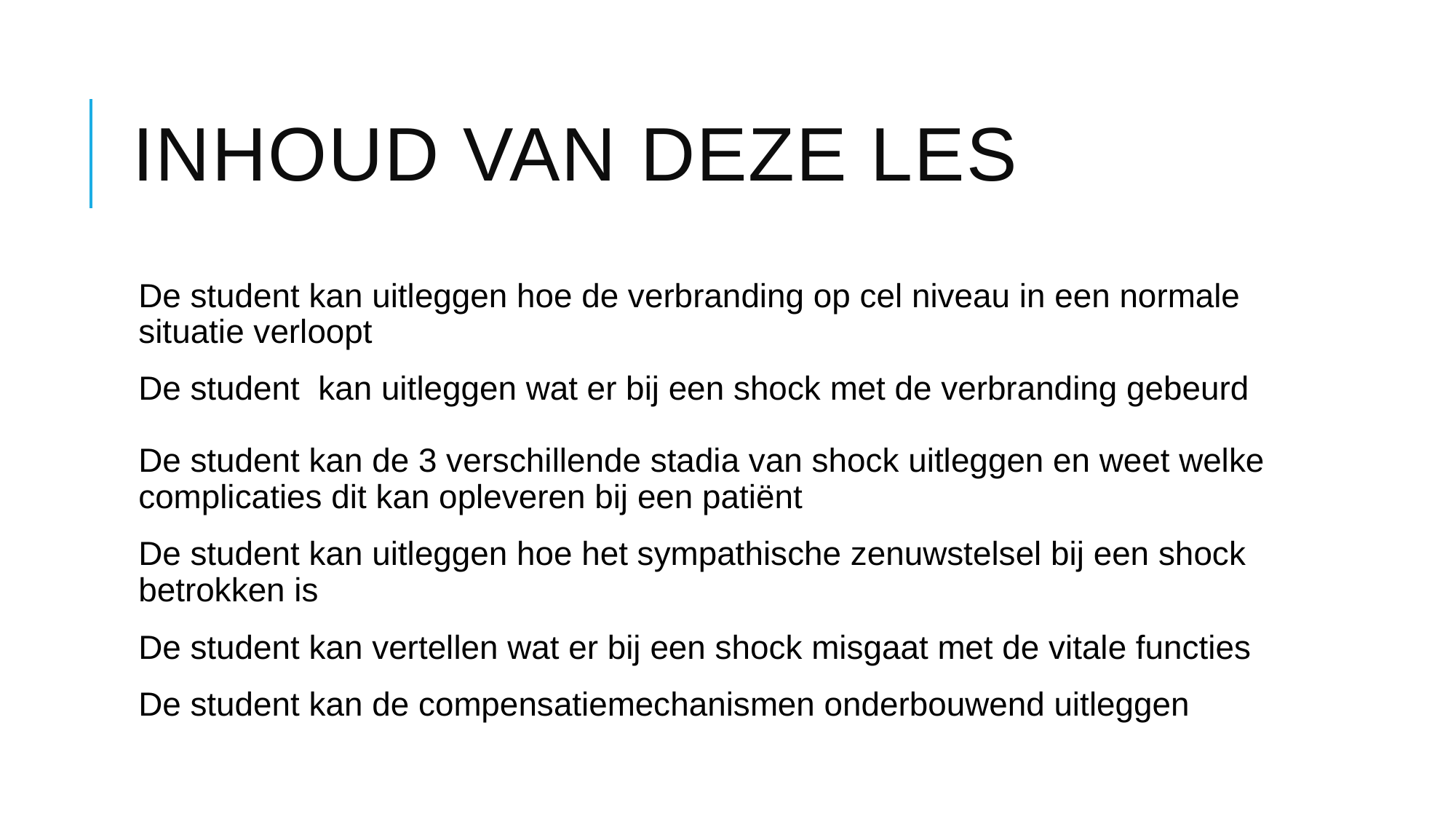

# Inhoud van deze les
De student kan uitleggen hoe de verbranding op cel niveau in een normale situatie verloopt
De student  kan uitleggen wat er bij een shock met de verbranding gebeurd
De student kan de 3 verschillende stadia van shock uitleggen en weet welke complicaties dit kan opleveren bij een patiënt
De student kan uitleggen hoe het sympathische zenuwstelsel bij een shock betrokken is
De student kan vertellen wat er bij een shock misgaat met de vitale functies
De student kan de compensatiemechanismen onderbouwend uitleggen